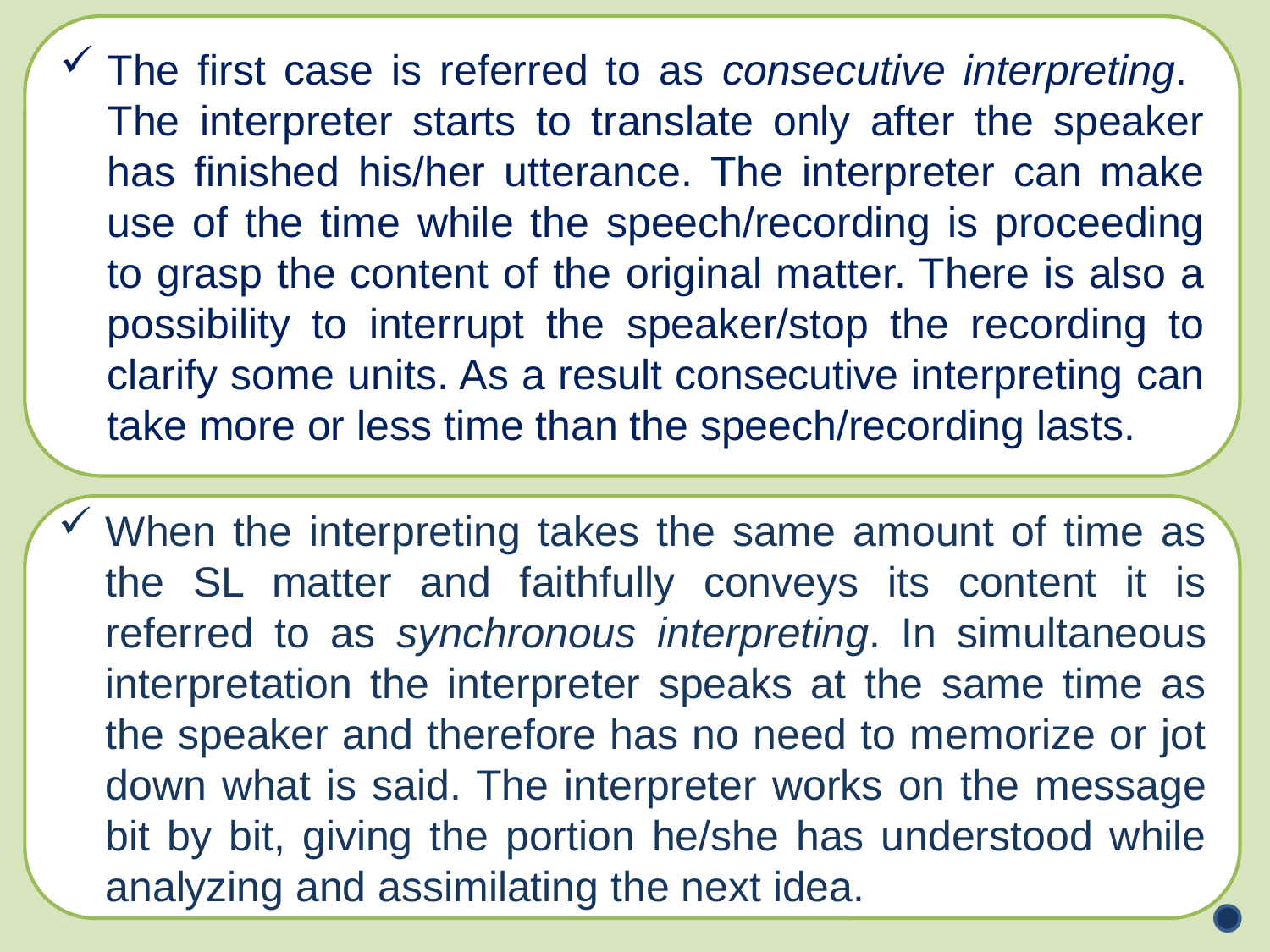

The first case is referred to as consecutive interpreting.  The interpreter starts to translate only after the speaker has finished his/her utterance. The interpreter can make use of the time while the speech/recording is proceeding to grasp the content of the original matter. There is also a possibility to interrupt the speaker/stop the recording to clarify some units. As a result consecutive interpreting can take more or less time than the speech/recording lasts.
When the interpreting takes the same amount of time as the SL matter and faithfully conveys its content it is referred to as synchronous interpreting. In simultaneous interpretation the interpreter speaks at the same time as the speaker and therefore has no need to memorize or jot down what is said. The interpreter works on the message bit by bit, giving the portion he/she has understood while analyzing and assimilating the next idea.